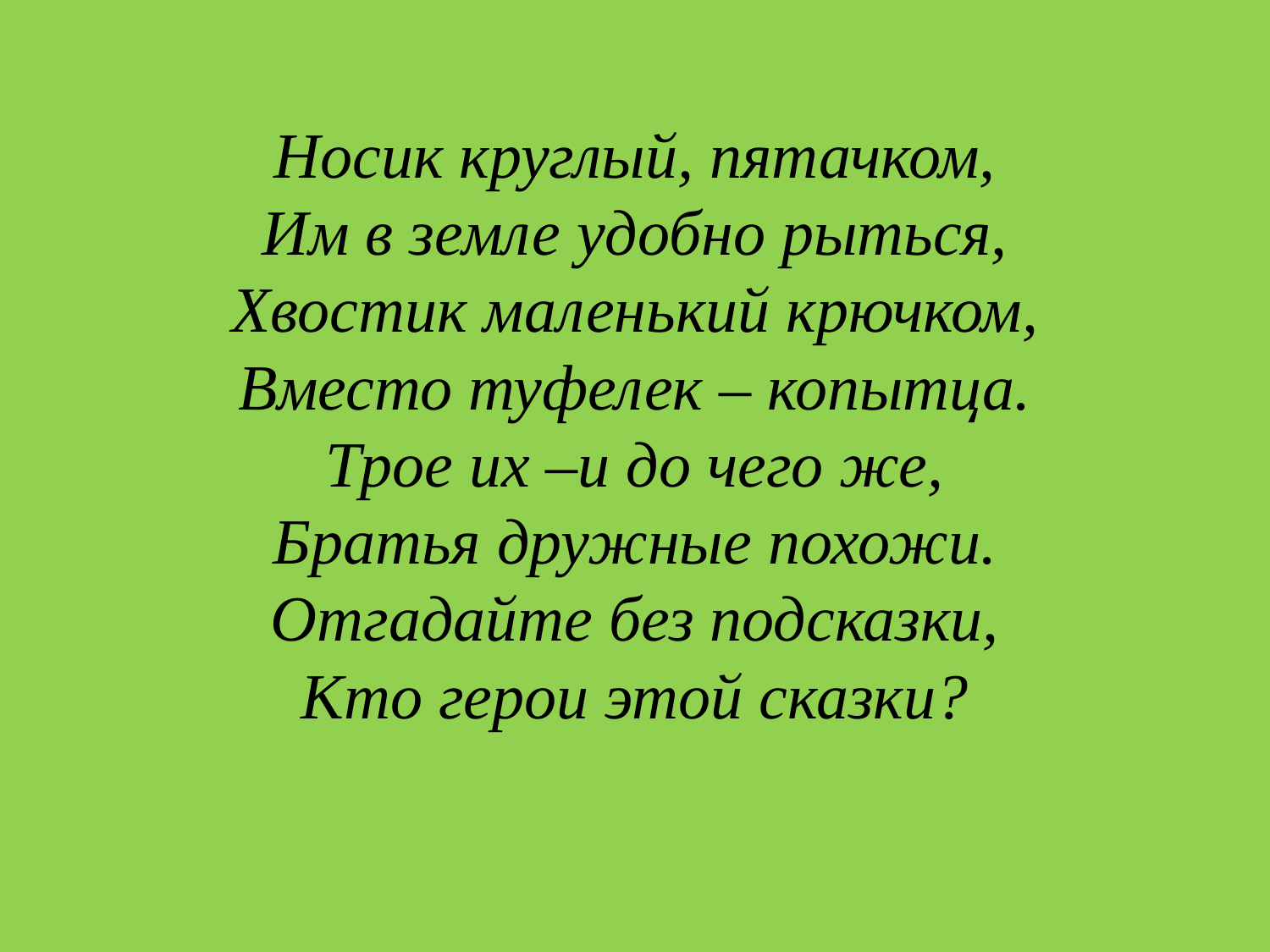

# Носик круглый, пятачком, Им в земле удобно рыться, Хвостик маленький крючком, Вместо туфелек – копытца. Трое их –и до чего же, Братья дружные похожи. Отгадайте без подсказки, Кто герои этой сказки?